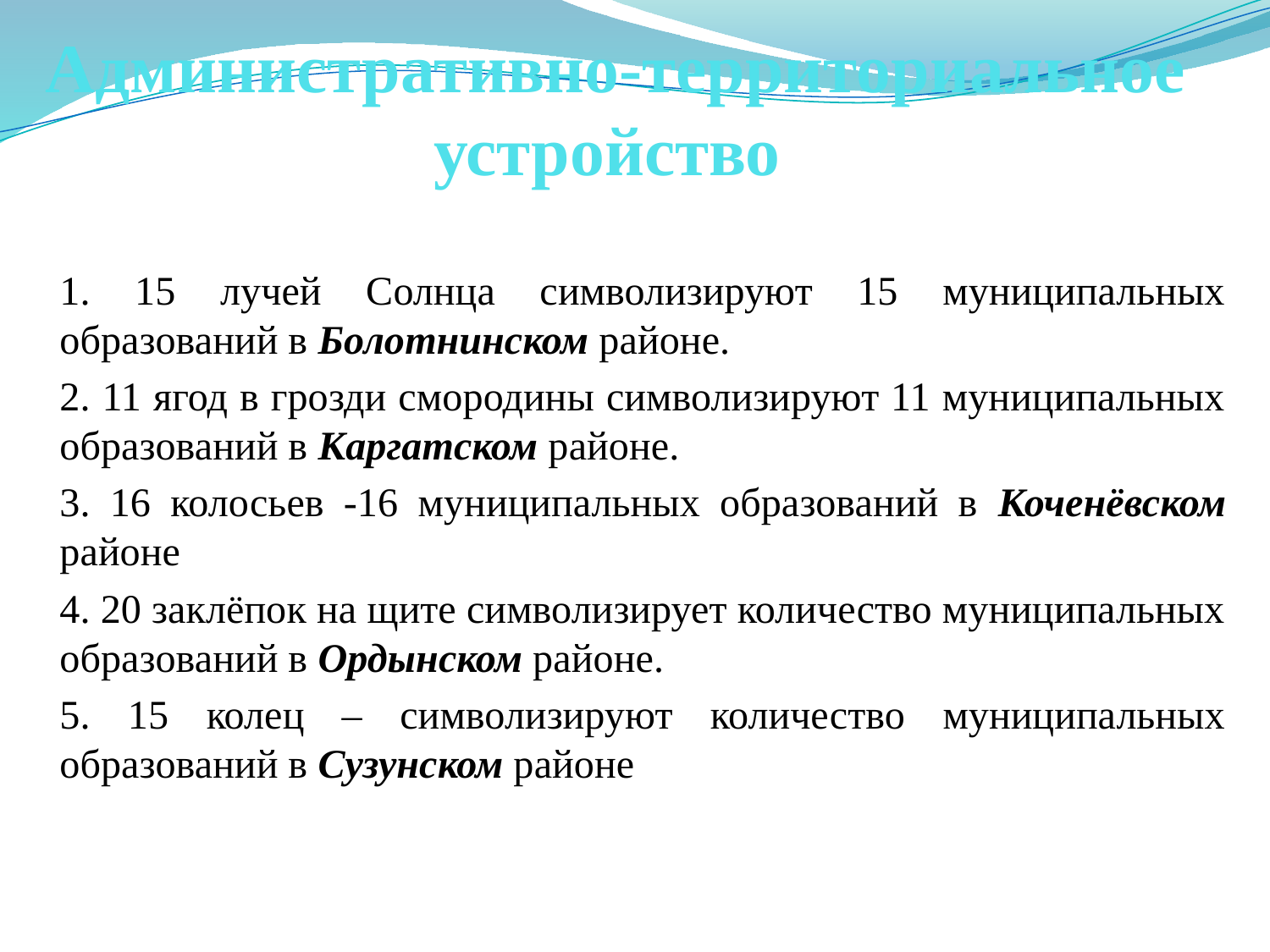

# Административно-территориальное устройство
1. 15 лучей Солнца символизируют 15 муниципальных образований в Болотнинском районе.
2. 11 ягод в грозди смородины символизируют 11 муниципальных образований в Каргатском районе.
3. 16 колосьев -16 муниципальных образований в Коченёвском районе
4. 20 заклёпок на щите символизирует количество муниципальных образований в Ордынском районе.
5. 15 колец – символизируют количество муниципальных образований в Сузунском районе